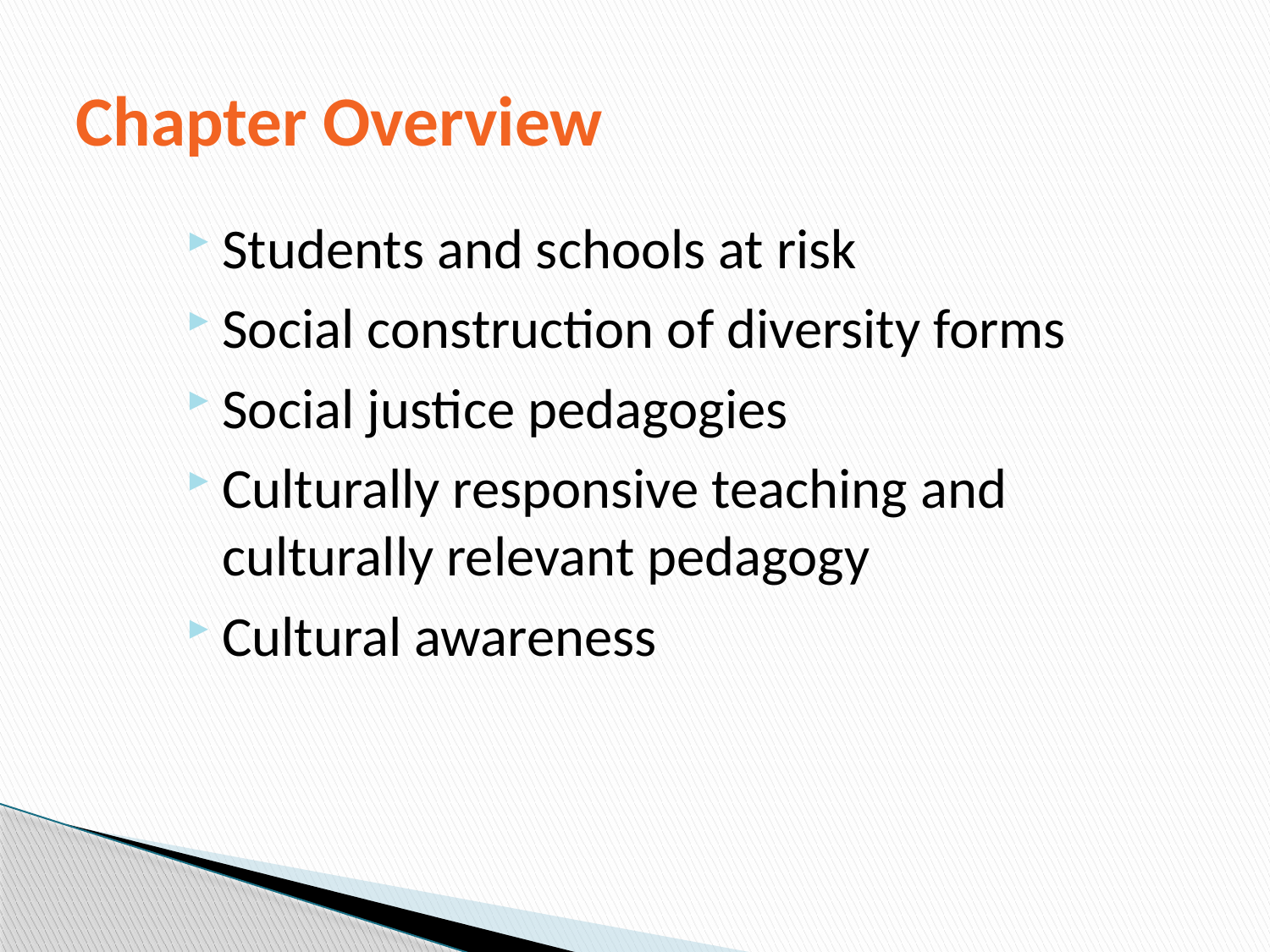

# Chapter Overview
Students and schools at risk
Social construction of diversity forms
Social justice pedagogies
Culturally responsive teaching and culturally relevant pedagogy
Cultural awareness